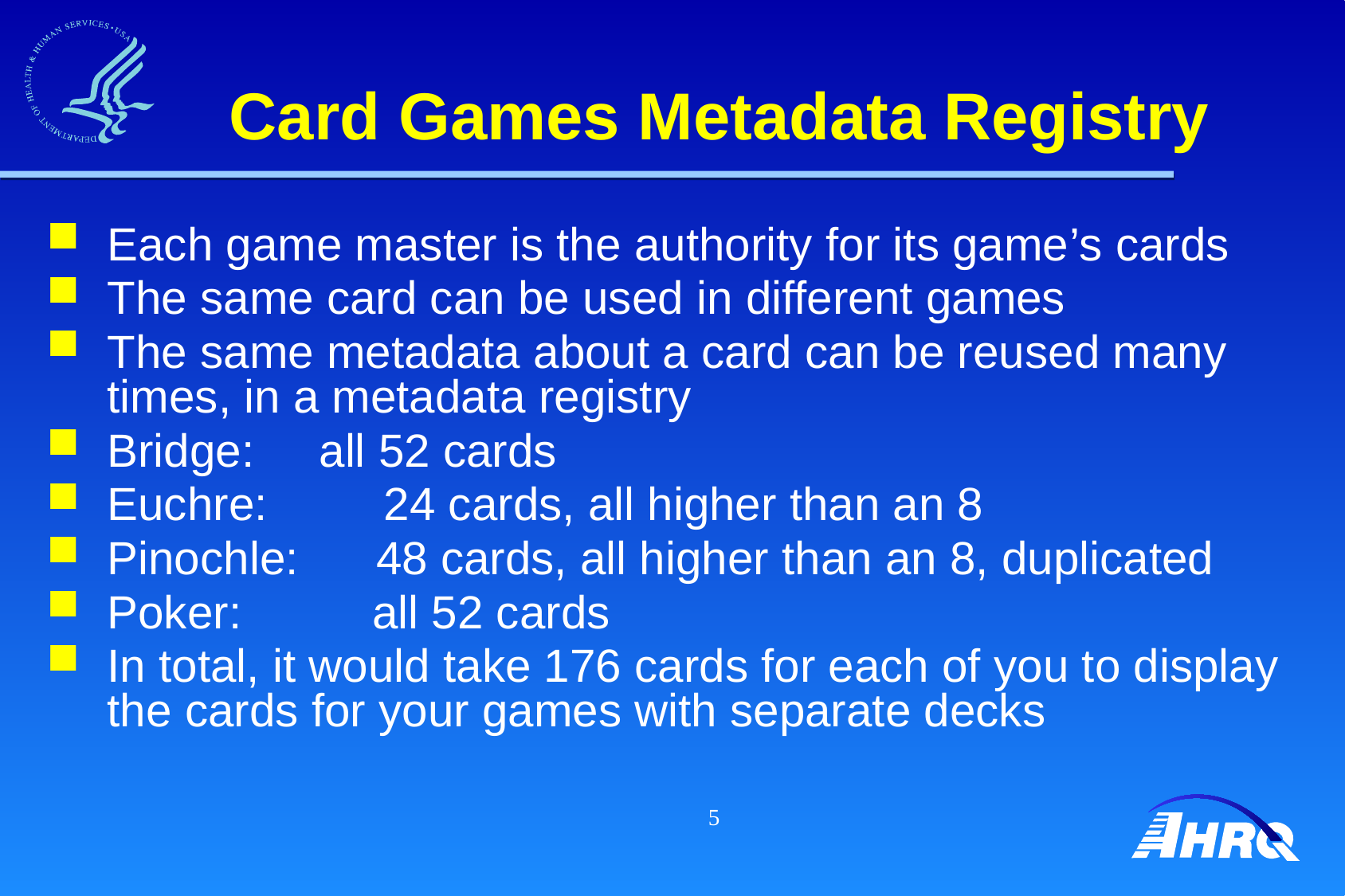

# Card Games Metadata Registry
Each game master is the authority for its game’s cards
The same card can be used in different games
The same metadata about a card can be reused many times, in a metadata registry
Bridge:     all 52 cards
Euchre:         24 cards, all higher than an 8
Pinochle:      48 cards, all higher than an 8, duplicated
Poker:	  all 52 cards
In total, it would take 176 cards for each of you to display the cards for your games with separate decks

5